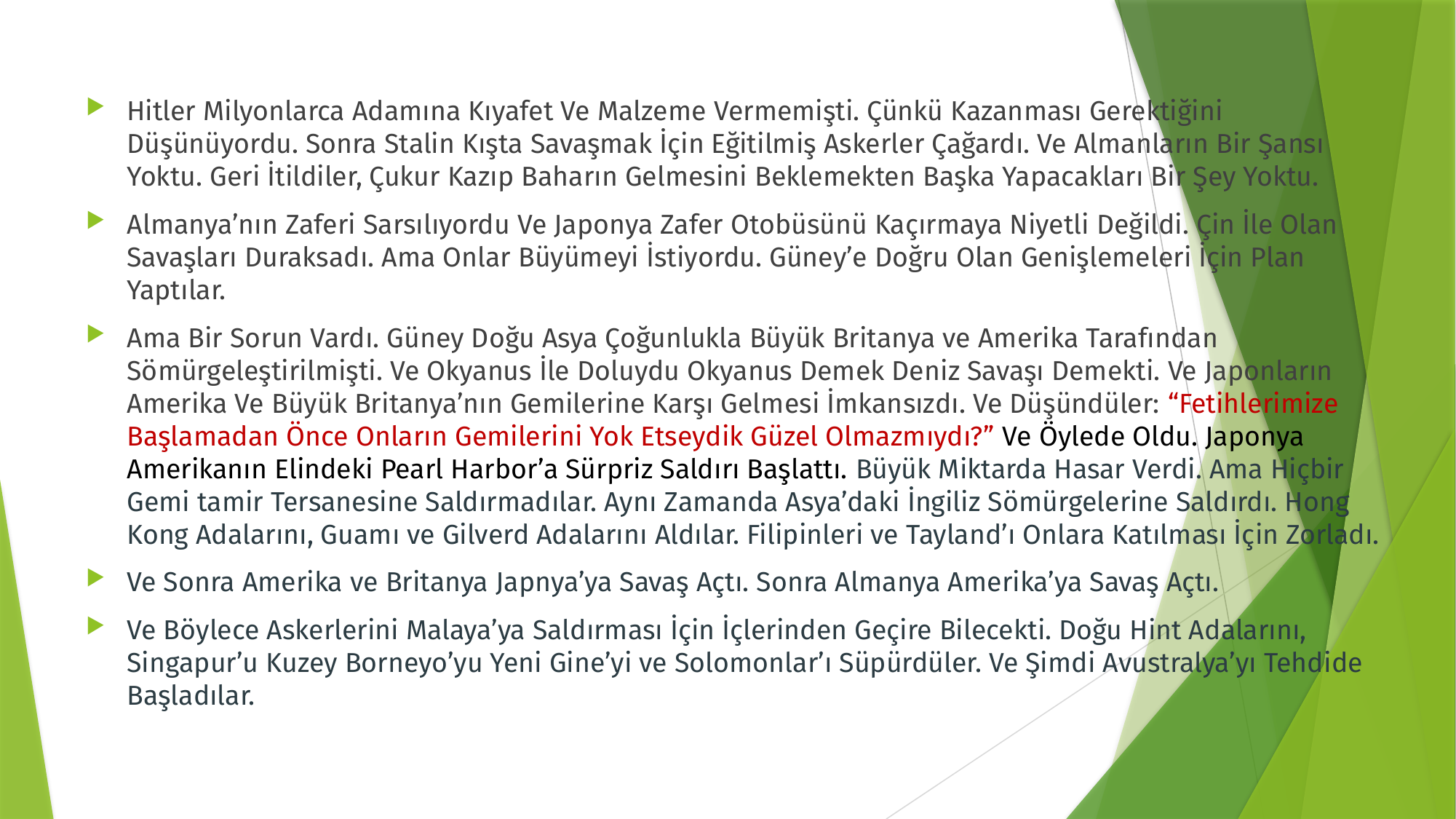

Hitler Milyonlarca Adamına Kıyafet Ve Malzeme Vermemişti. Çünkü Kazanması Gerektiğini Düşünüyordu. Sonra Stalin Kışta Savaşmak İçin Eğitilmiş Askerler Çağardı. Ve Almanların Bir Şansı Yoktu. Geri İtildiler, Çukur Kazıp Baharın Gelmesini Beklemekten Başka Yapacakları Bir Şey Yoktu.
Almanya’nın Zaferi Sarsılıyordu Ve Japonya Zafer Otobüsünü Kaçırmaya Niyetli Değildi. Çin İle Olan Savaşları Duraksadı. Ama Onlar Büyümeyi İstiyordu. Güney’e Doğru Olan Genişlemeleri İçin Plan Yaptılar.
Ama Bir Sorun Vardı. Güney Doğu Asya Çoğunlukla Büyük Britanya ve Amerika Tarafından Sömürgeleştirilmişti. Ve Okyanus İle Doluydu Okyanus Demek Deniz Savaşı Demekti. Ve Japonların Amerika Ve Büyük Britanya’nın Gemilerine Karşı Gelmesi İmkansızdı. Ve Düşündüler: “Fetihlerimize Başlamadan Önce Onların Gemilerini Yok Etseydik Güzel Olmazmıydı?” Ve Öylede Oldu. Japonya Amerikanın Elindeki Pearl Harbor’a Sürpriz Saldırı Başlattı. Büyük Miktarda Hasar Verdi. Ama Hiçbir Gemi tamir Tersanesine Saldırmadılar. Aynı Zamanda Asya’daki İngiliz Sömürgelerine Saldırdı. Hong Kong Adalarını, Guamı ve Gilverd Adalarını Aldılar. Filipinleri ve Tayland’ı Onlara Katılması İçin Zorladı.
Ve Sonra Amerika ve Britanya Japnya’ya Savaş Açtı. Sonra Almanya Amerika’ya Savaş Açtı.
Ve Böylece Askerlerini Malaya’ya Saldırması İçin İçlerinden Geçire Bilecekti. Doğu Hint Adalarını, Singapur’u Kuzey Borneyo’yu Yeni Gine’yi ve Solomonlar’ı Süpürdüler. Ve Şimdi Avustralya’yı Tehdide Başladılar.